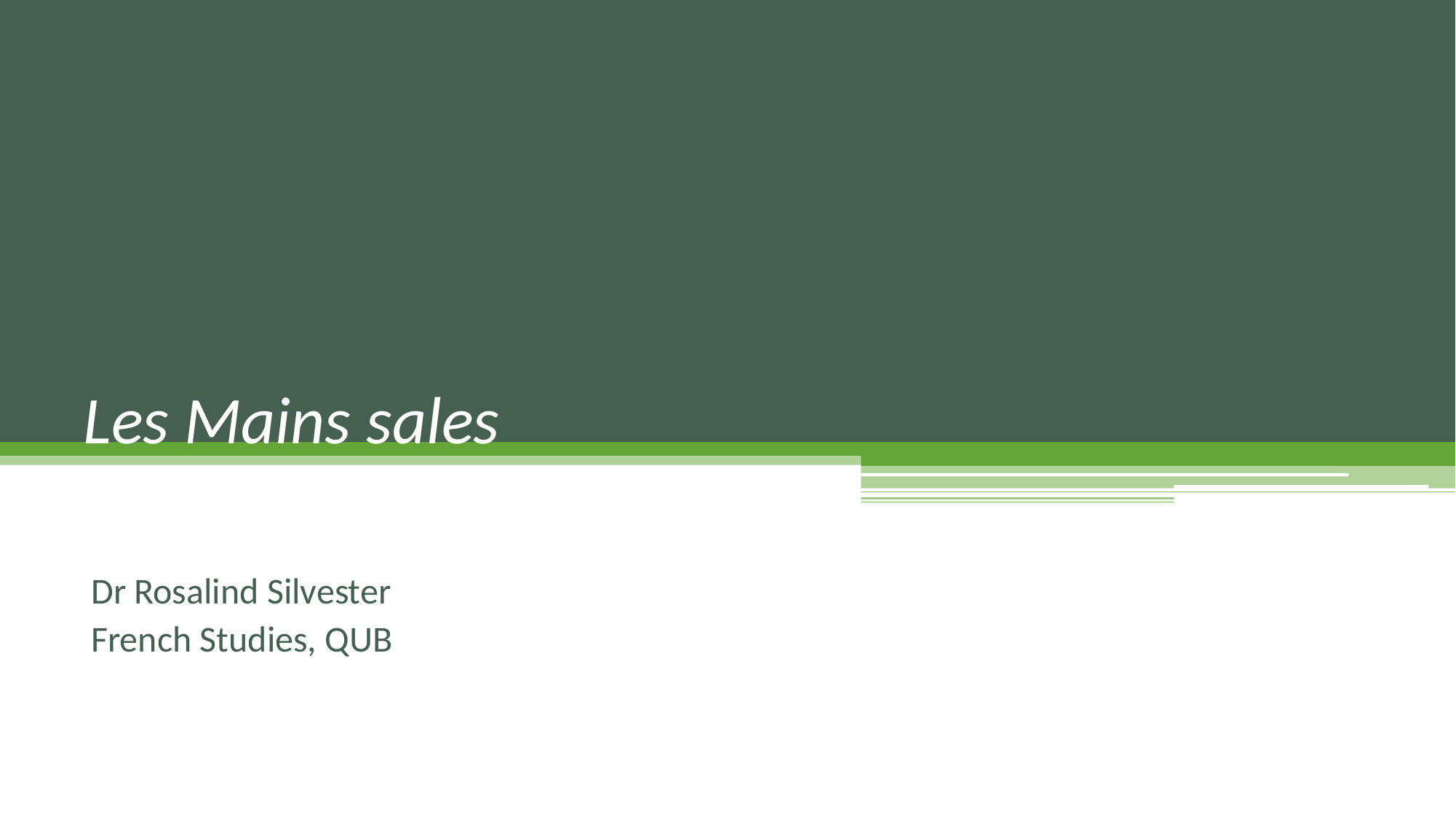

# Les Mains sales

Dr Rosalind Silvester
French Studies, QUB